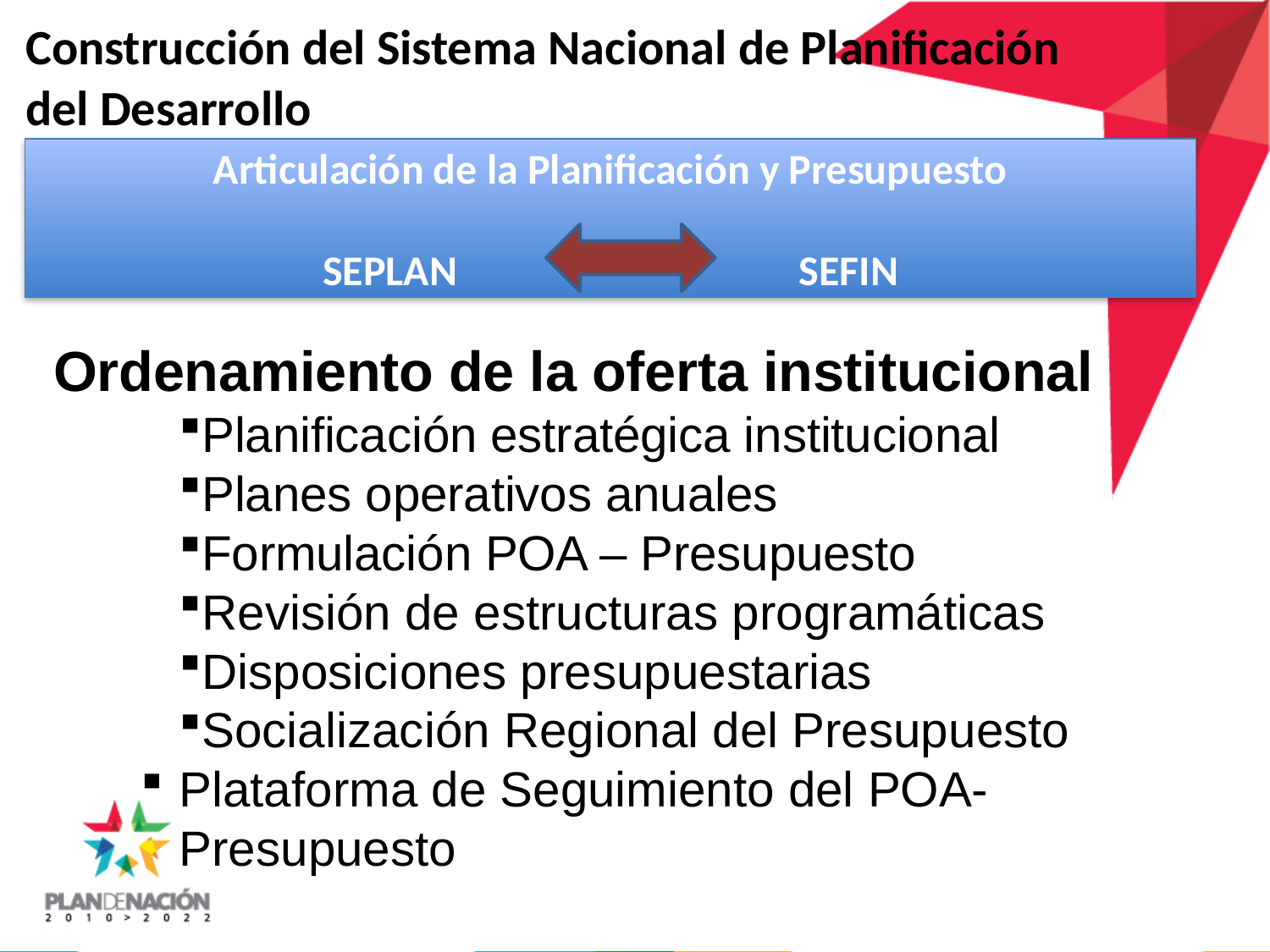

Construcción del Sistema Nacional de Planificación del Desarrollo
Articulación de la Planificación y Presupuesto

SEPLAN		          SEFIN

Ordenamiento de la oferta institucional
Planificación estratégica institucional
Planes operativos anuales
Formulación POA – Presupuesto
Revisión de estructuras programáticas
Disposiciones presupuestarias
Socialización Regional del Presupuesto
Plataforma de Seguimiento del POA-Presupuesto